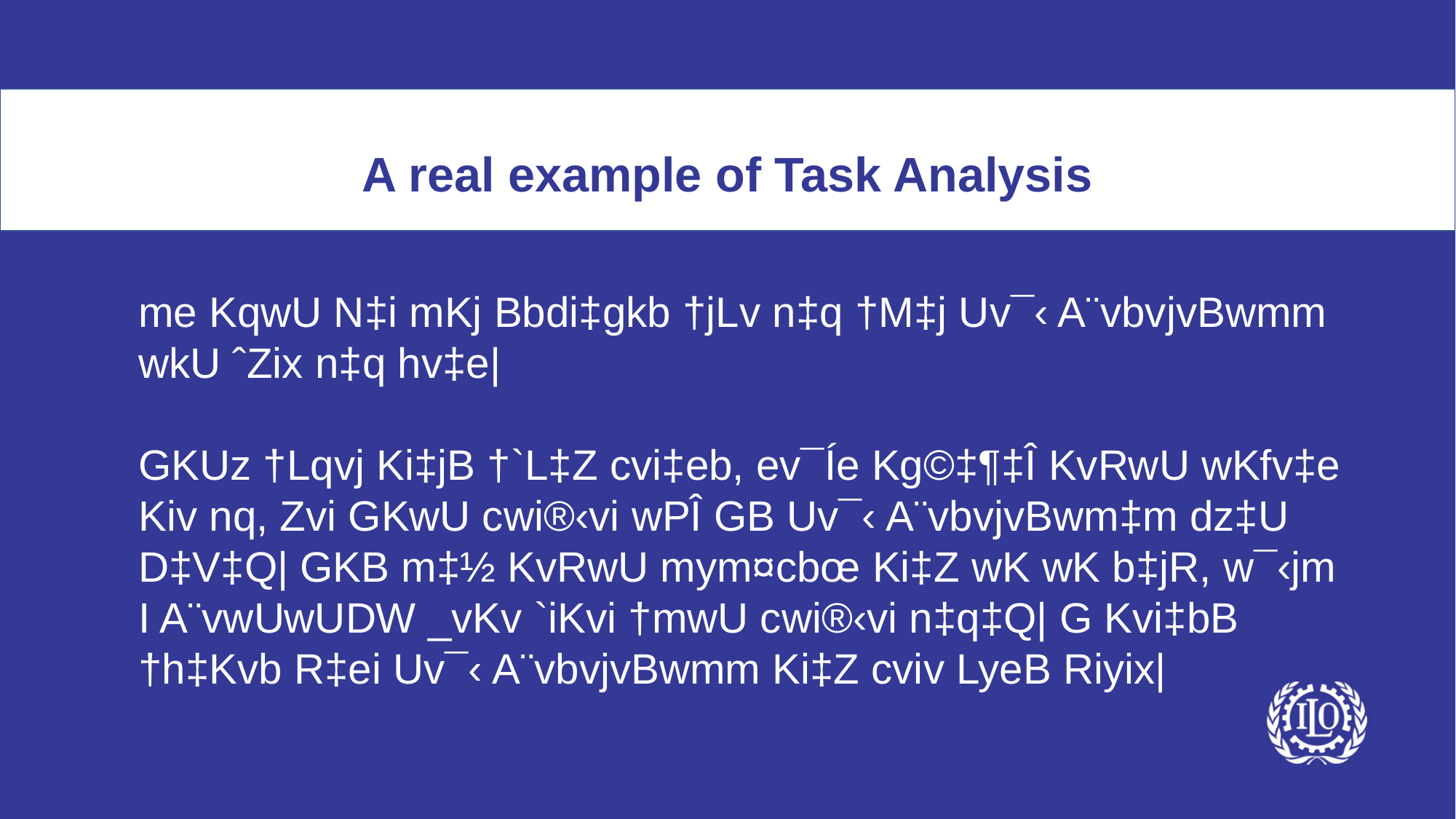

A real example of Task Analysis
me KqwU N‡i mKj Bbdi‡gkb †jLv n‡q †M‡j Uv¯‹ A¨vbvjvBwmm wkU ˆZix n‡q hv‡e|

GKUz †Lqvj Ki‡jB †`L‡Z cvi‡eb, ev¯Íe Kg©‡¶‡Î KvRwU wKfv‡e Kiv nq, Zvi GKwU cwi®‹vi wPÎ GB Uv¯‹ A¨vbvjvBwm‡m dz‡U D‡V‡Q| GKB m‡½ KvRwU mym¤cbœ Ki‡Z wK wK b‡jR, w¯‹jm I A¨vwUwUDW _vKv `iKvi †mwU cwi®‹vi n‡q‡Q| G Kvi‡bB †h‡Kvb R‡ei Uv¯‹ A¨vbvjvBwmm Ki‡Z cviv LyeB Riyix|